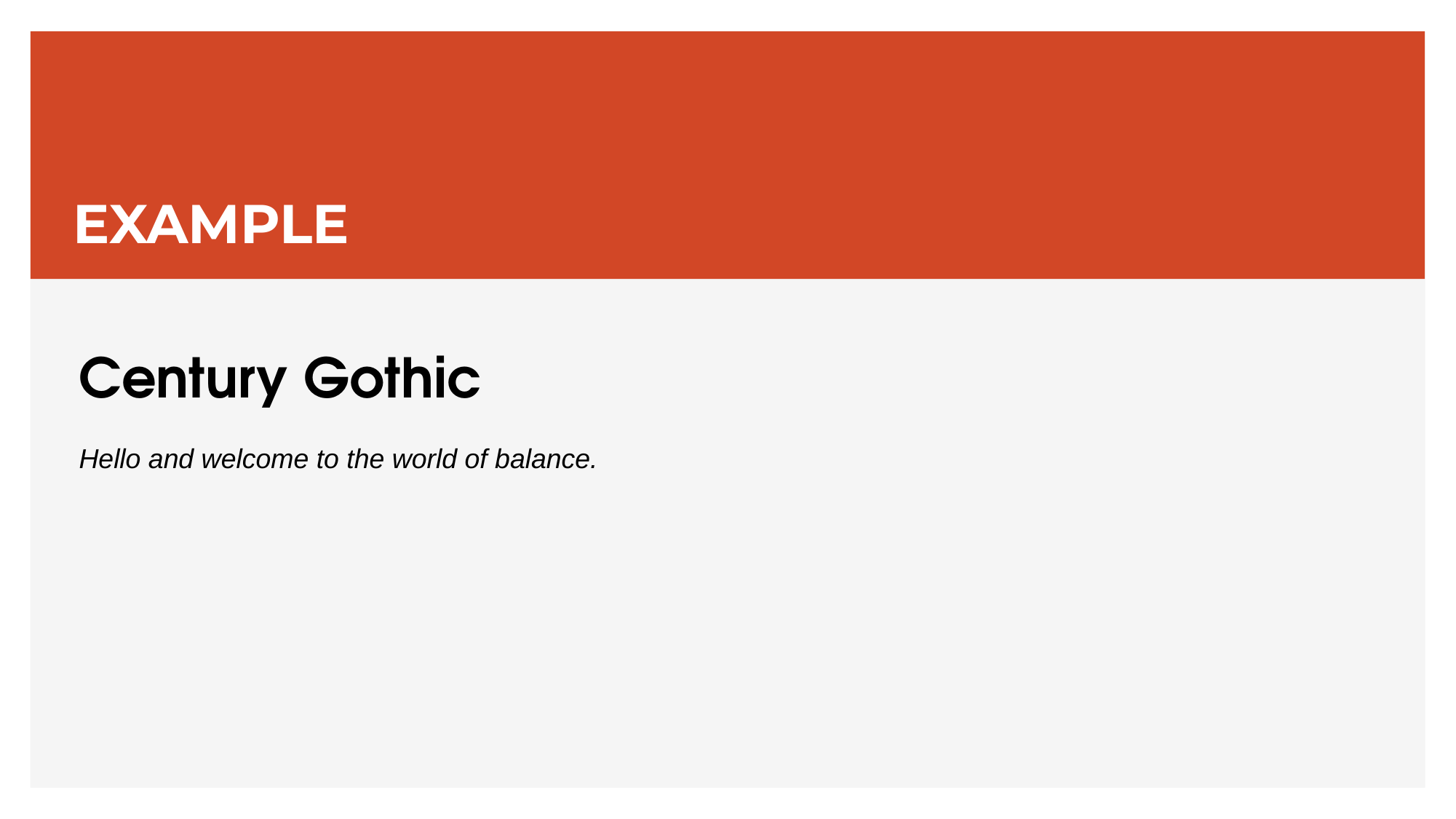

# EXAMPLE
Century Gothic

Hello and welcome to the world of balance.